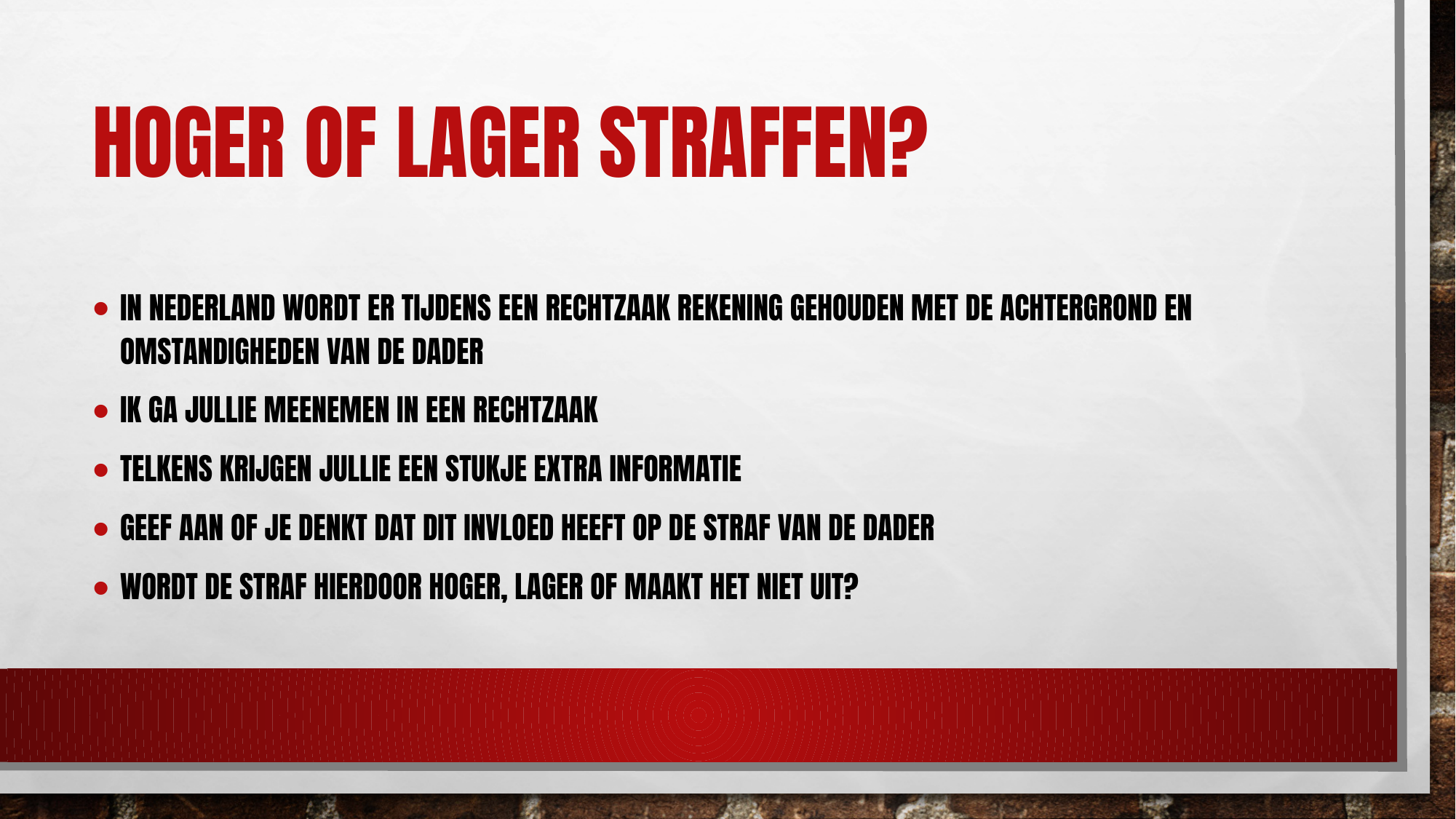

# Hoger of lager straffen?
In Nederland wordt er tijdens een rechtzaak rekening gehouden met de achtergrond en omstandigheden van de dader
Ik ga jullie meenemen in een rechtzaak
Telkens krijgen jullie een stukje extra informatie
Geef aan of je denkt dat dit invloed heeft op de straf van de dader
Wordt de straf hierdoor hoger, lager of maakt het niet uit?